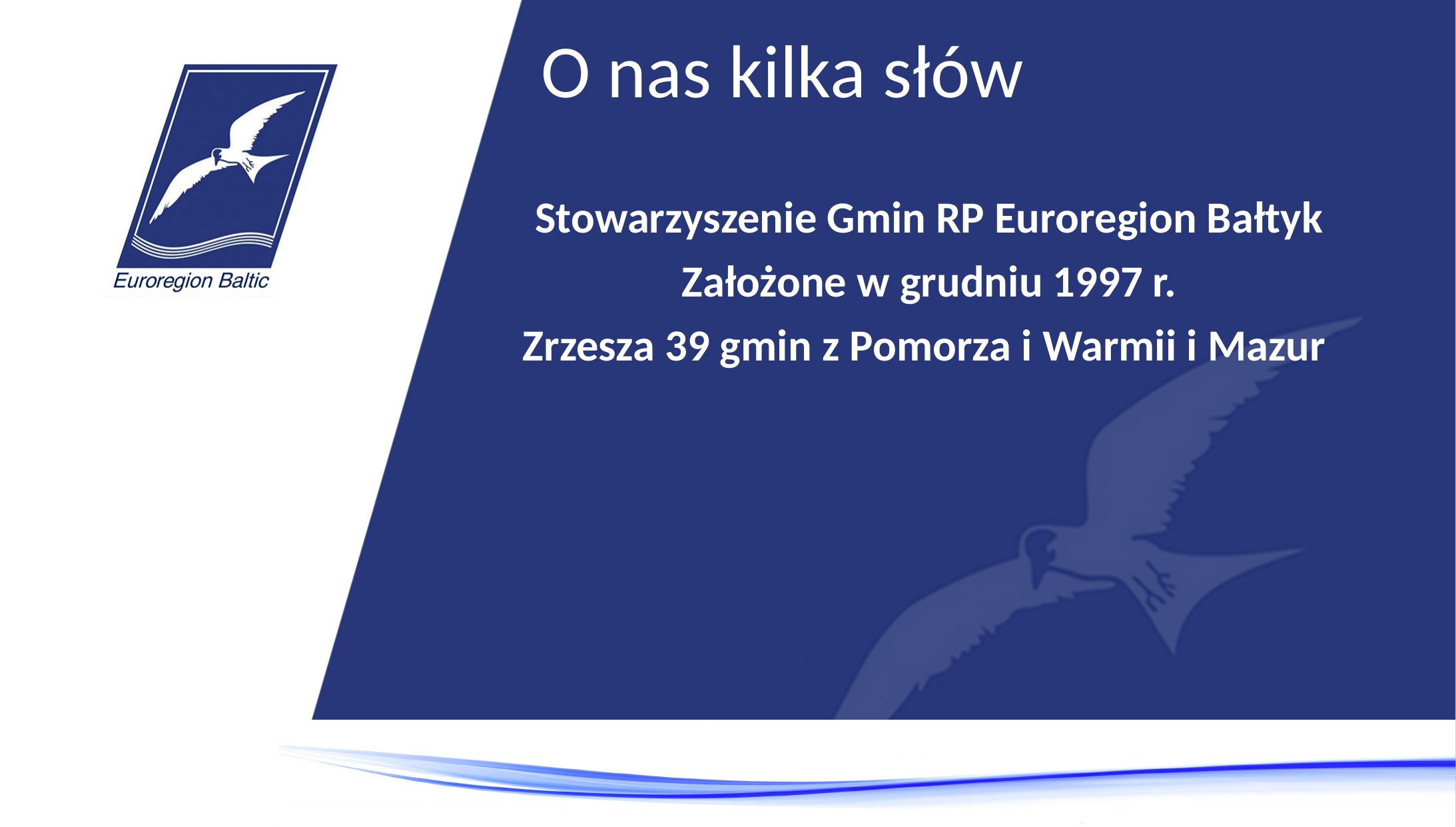

# O nas kilka słów
Stowarzyszenie Gmin RP Euroregion Bałtyk
Założone w grudniu 1997 r.
Zrzesza 39 gmin z Pomorza i Warmii i Mazur